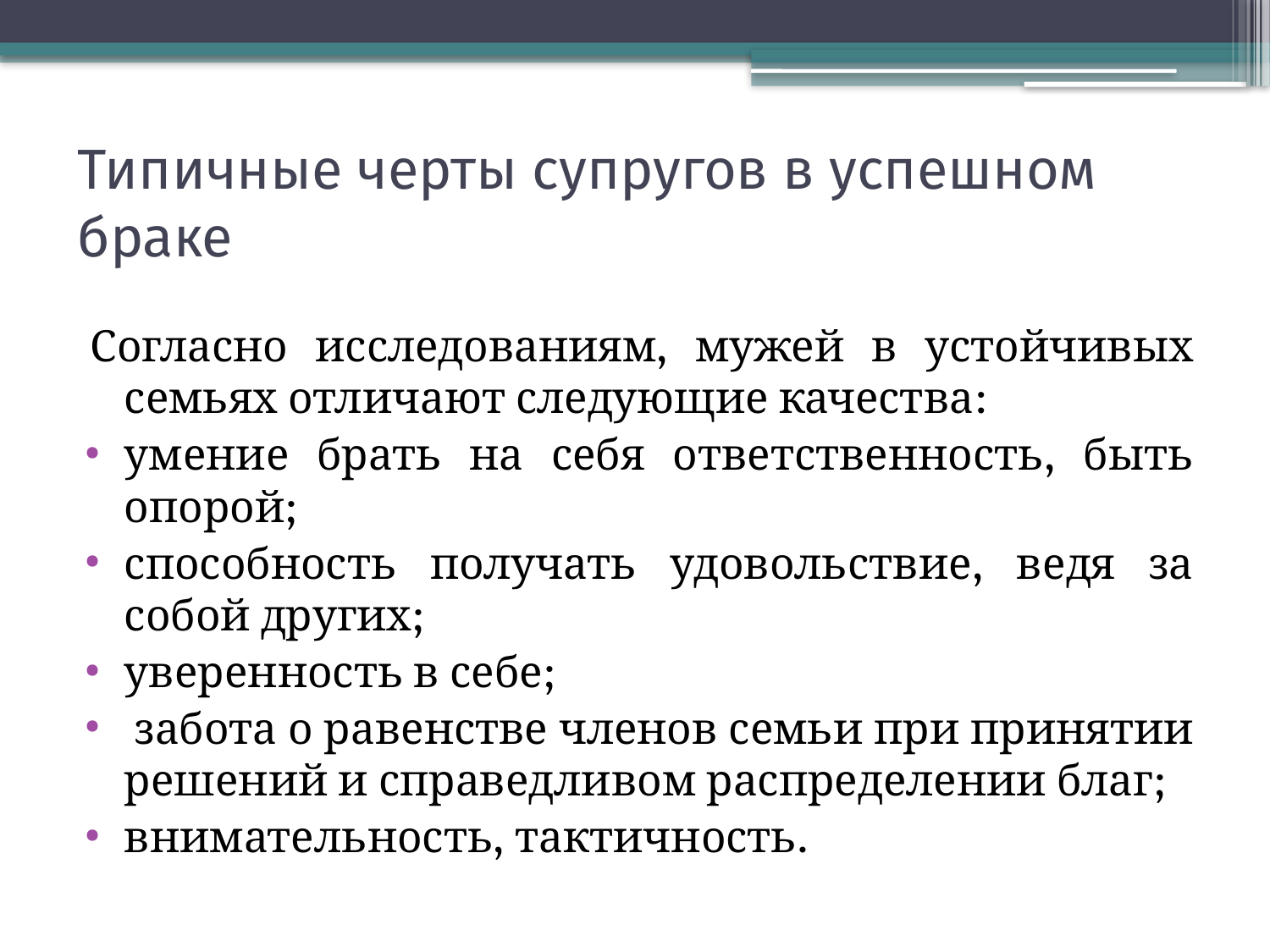

# Типичные черты супругов в успешном браке
Согласно исследованиям, мужей в устойчивых семьях отличают следующие качества:
умение брать на себя ответственность, быть опорой;
способность получать удовольствие, ведя за собой других;
уверенность в себе;
 забота о равенстве членов семьи при принятии решений и справедливом распределении благ;
внимательность, тактичность.